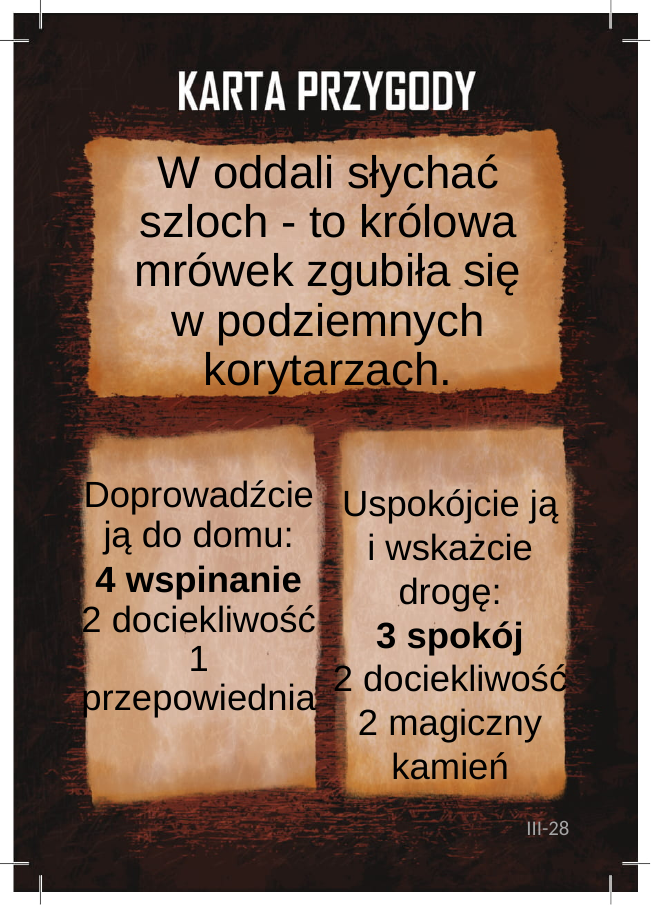

# W oddali słychać szloch - to królowa mrówek zgubiła się w podziemnych korytarzach.
Doprowadźcie ją do domu:
4 wspinanie
2 dociekliwość
1 przepowiednia
Uspokójcie ją
i wskażcie drogę:
3 spokój
2 dociekliwość
2 magiczny kamień
III-28